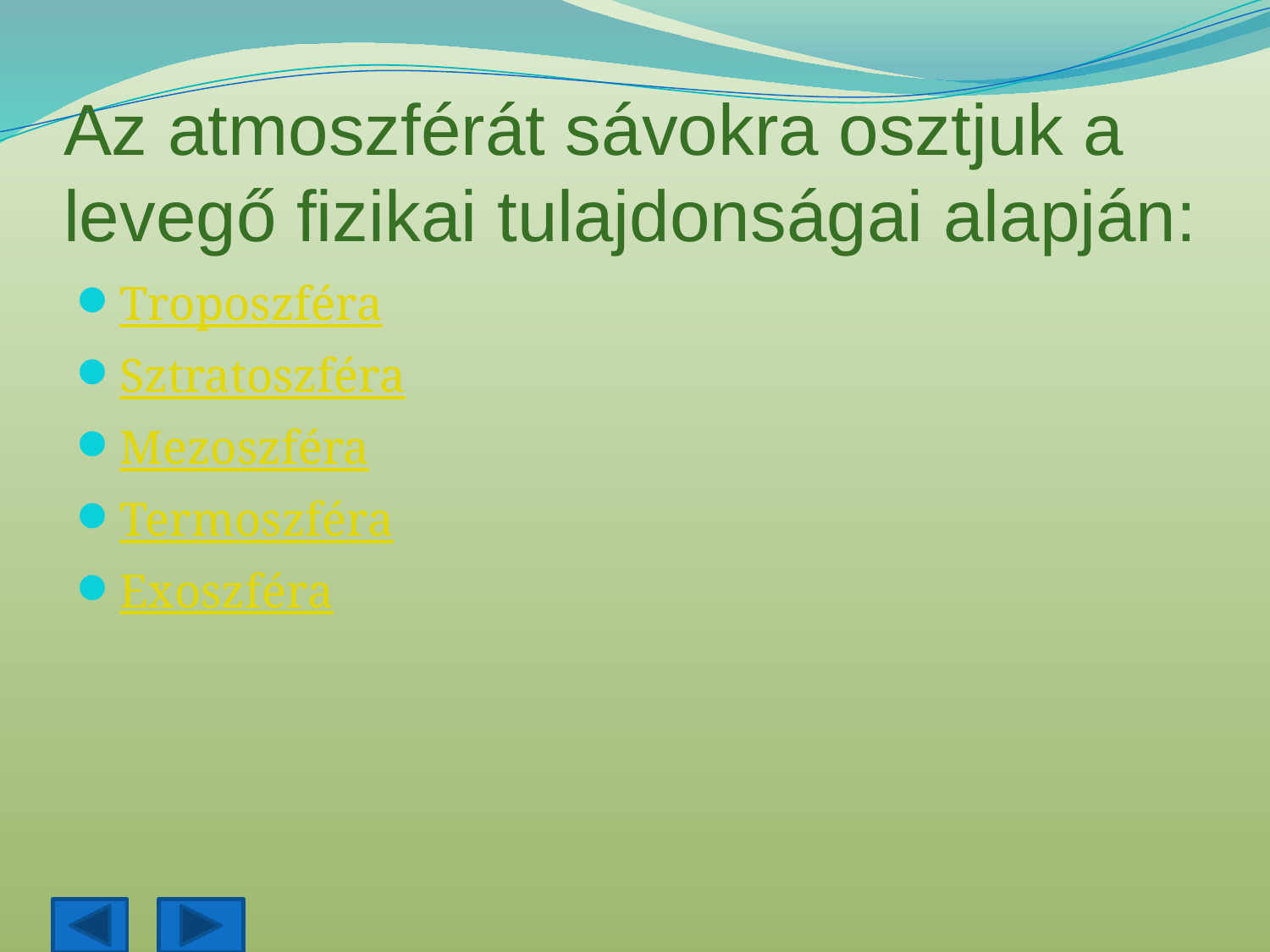

# Az atmoszférát sávokra osztjuk a levegő fizikai tulajdonságai alapján:
Troposzféra
Sztratoszféra
Mezoszféra
Termoszféra
Exoszféra